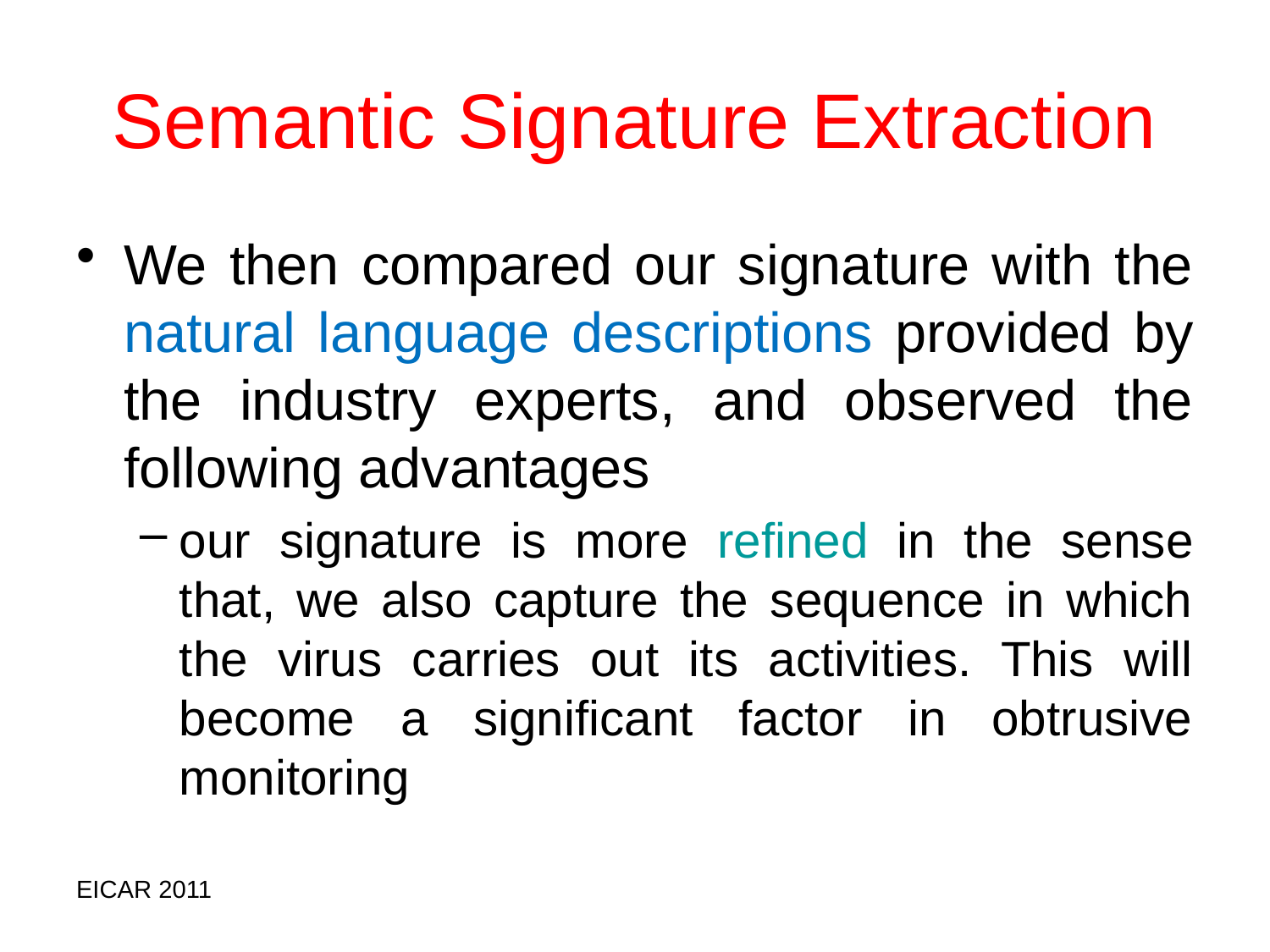

# Semantic Signature Extraction
We then compared our signature with the natural language descriptions provided by the industry experts, and observed the following advantages
our signature is more refined in the sense that, we also capture the sequence in which the virus carries out its activities. This will become a significant factor in obtrusive monitoring
EICAR 2011